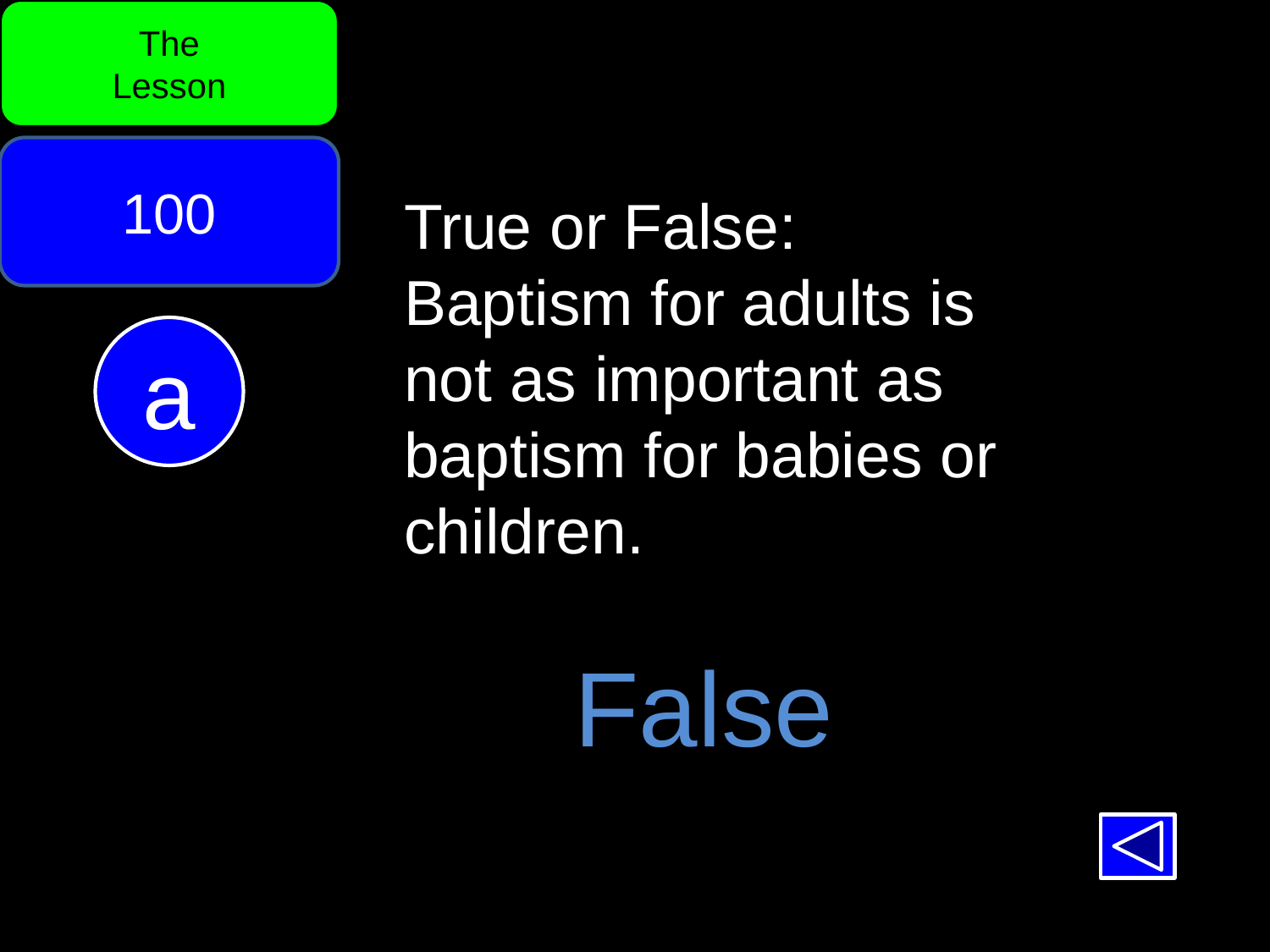

The
Lesson
100
True or False:
Baptism for adults is
not as important as
baptism for babies or
children.
a
False